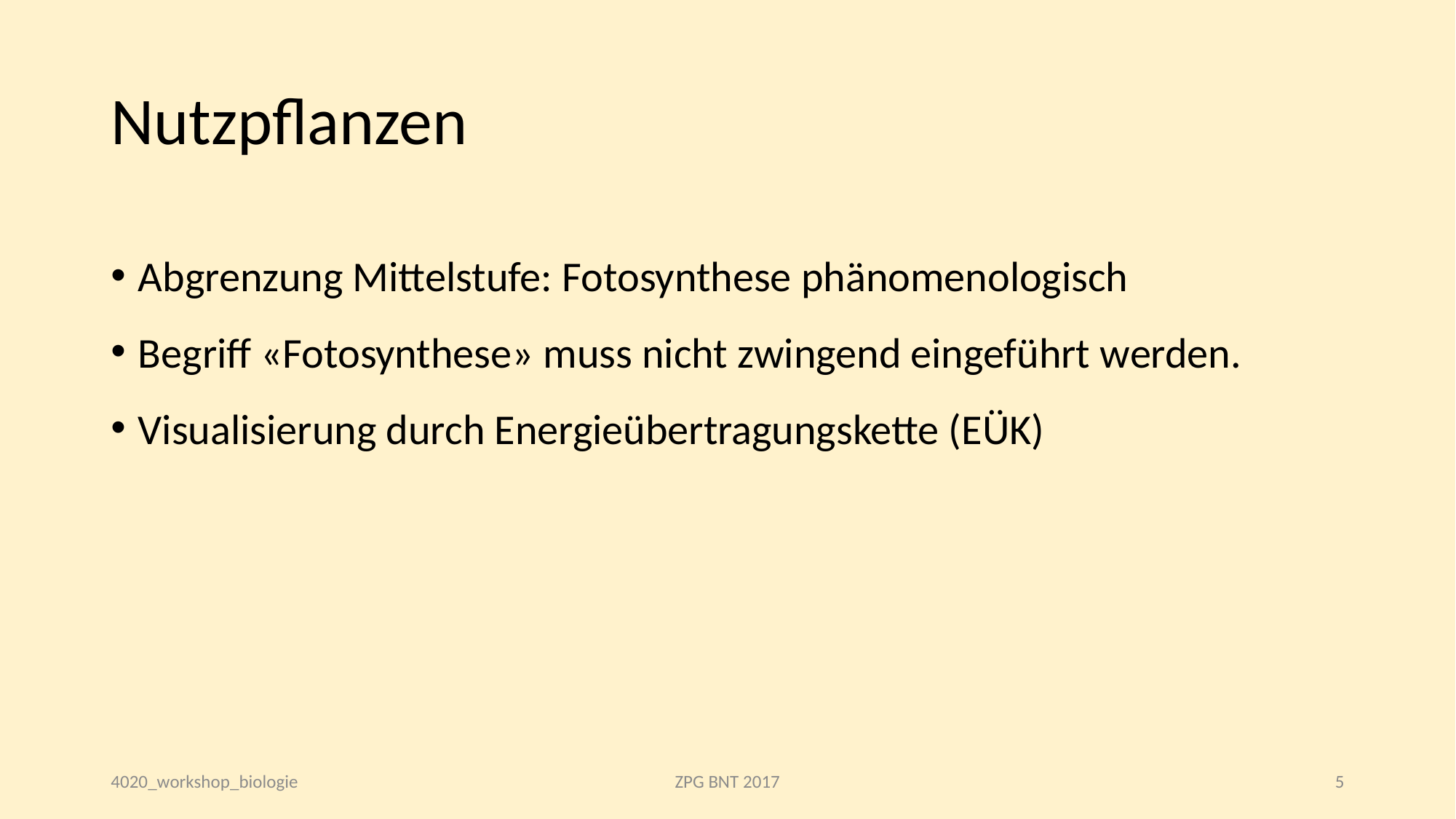

# Nutzpflanzen
Abgrenzung Mittelstufe: Fotosynthese phänomenologisch
Begriff «Fotosynthese» muss nicht zwingend eingeführt werden.
Visualisierung durch Energieübertragungskette (EÜK)
4020_workshop_biologie
ZPG BNT 2017
5